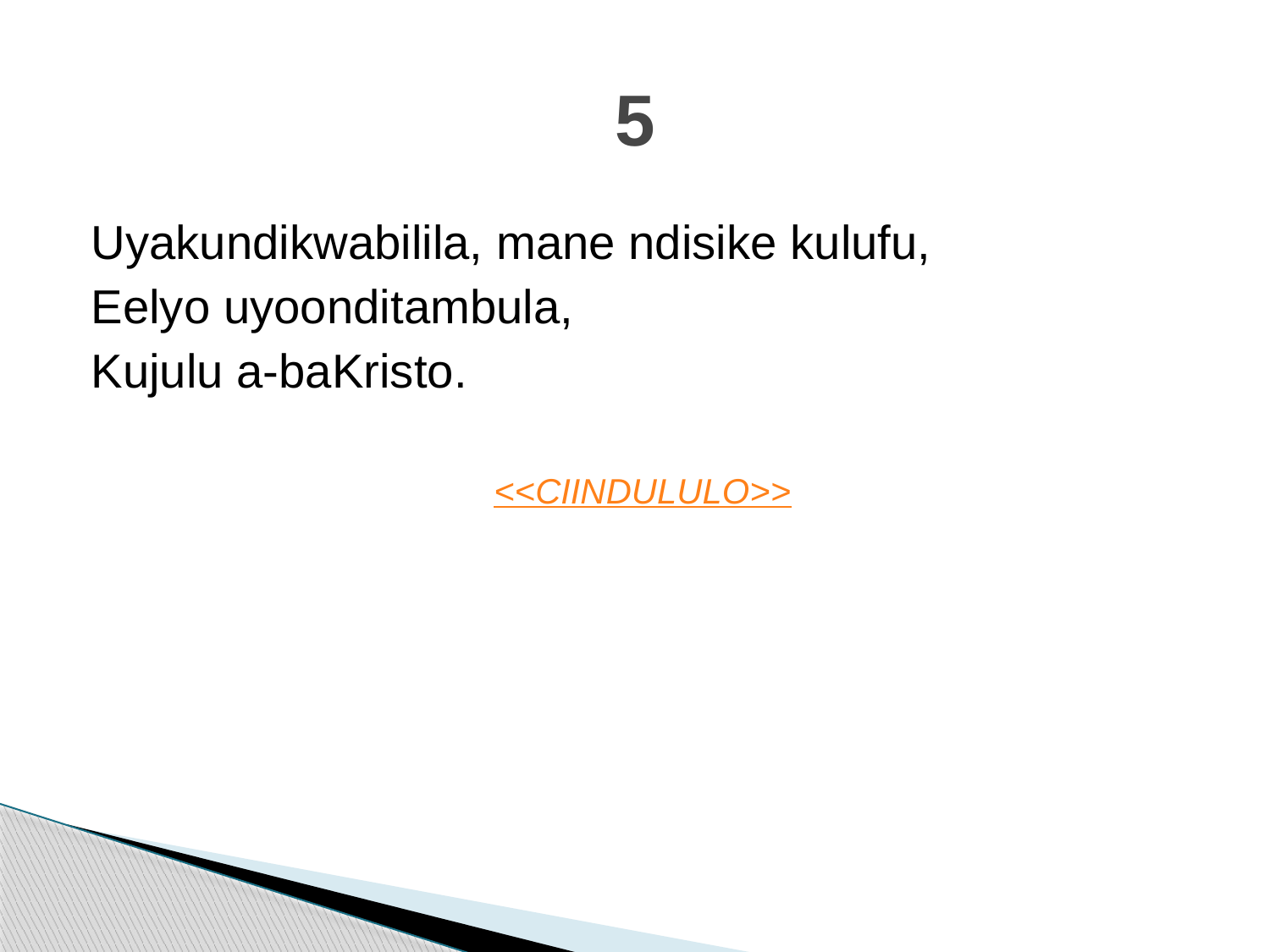

# 5
Uyakundikwabilila, mane ndisike kulufu,
Eelyo uyoonditambula,
Kujulu a-baKristo.

<<CIINDULULO>>